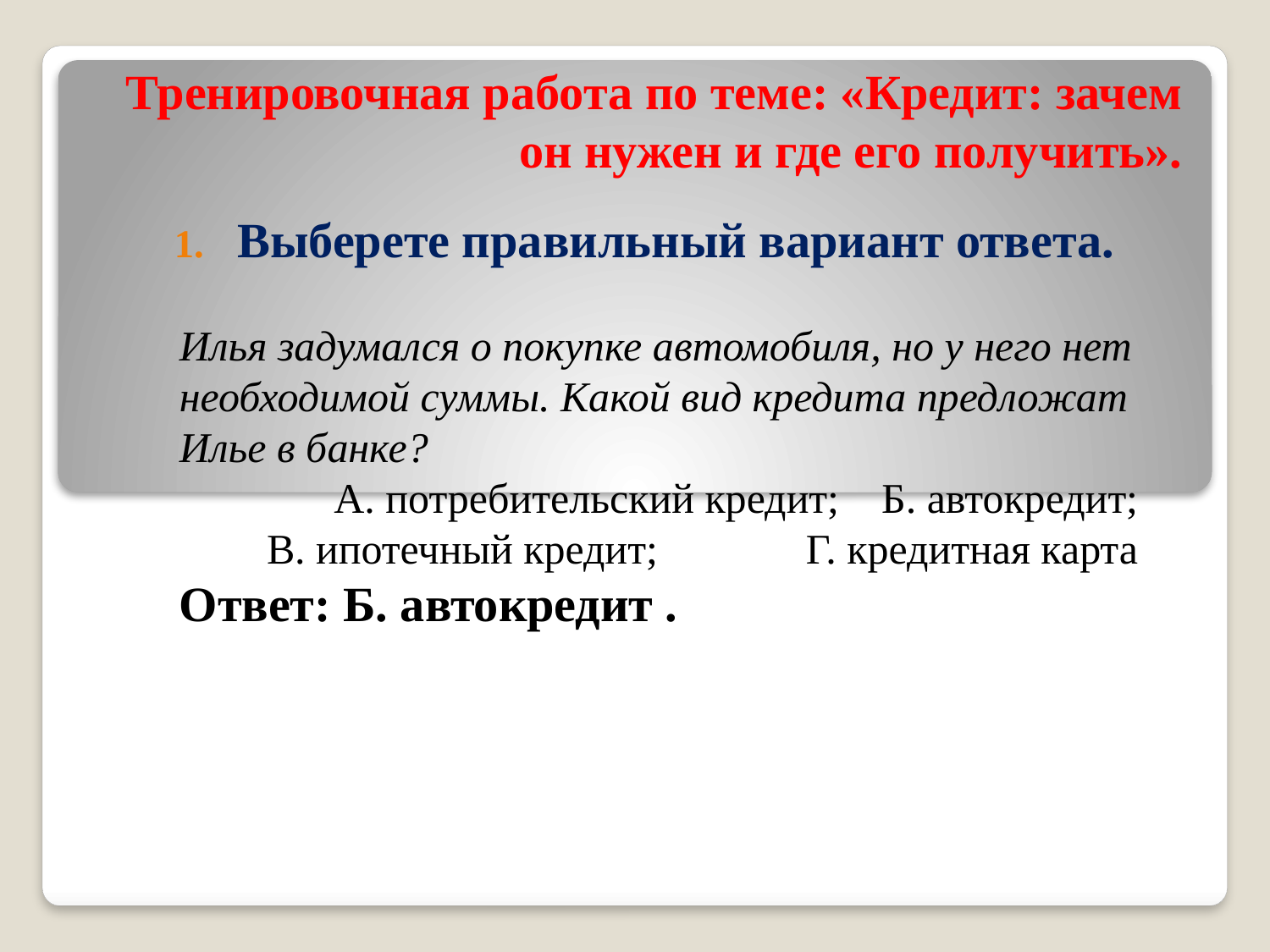

# Тренировочная работа по теме: «Кредит: зачем он нужен и где его получить».
Выберете правильный вариант ответа.

Илья задумался о покупке автомобиля, но у него нет необходимой суммы. Какой вид кредита предложат Илье в банке?
А. потребительский кредит;    Б. автокредит;
В. ипотечный кредит;              Г. кредитная карта
Ответ: Б. автокредит .